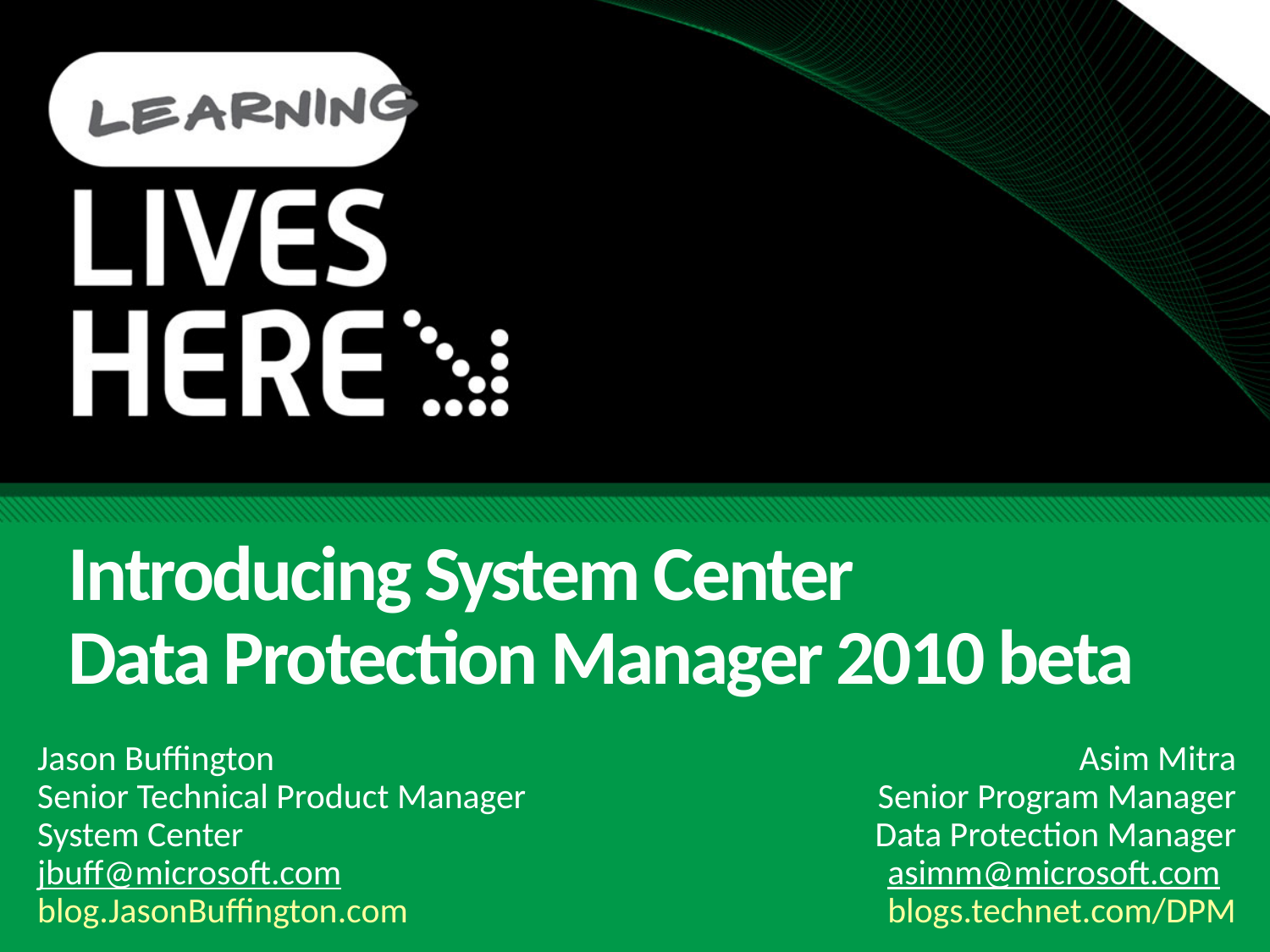

# Introducing System Center Data Protection Manager 2010 beta
Jason Buffington
Senior Technical Product Manager
System Center
jbuff@microsoft.com
blog.JasonBuffington.com
Asim Mitra
Senior Program Manager
Data Protection Manager
asimm@microsoft.com
blogs.technet.com/DPM